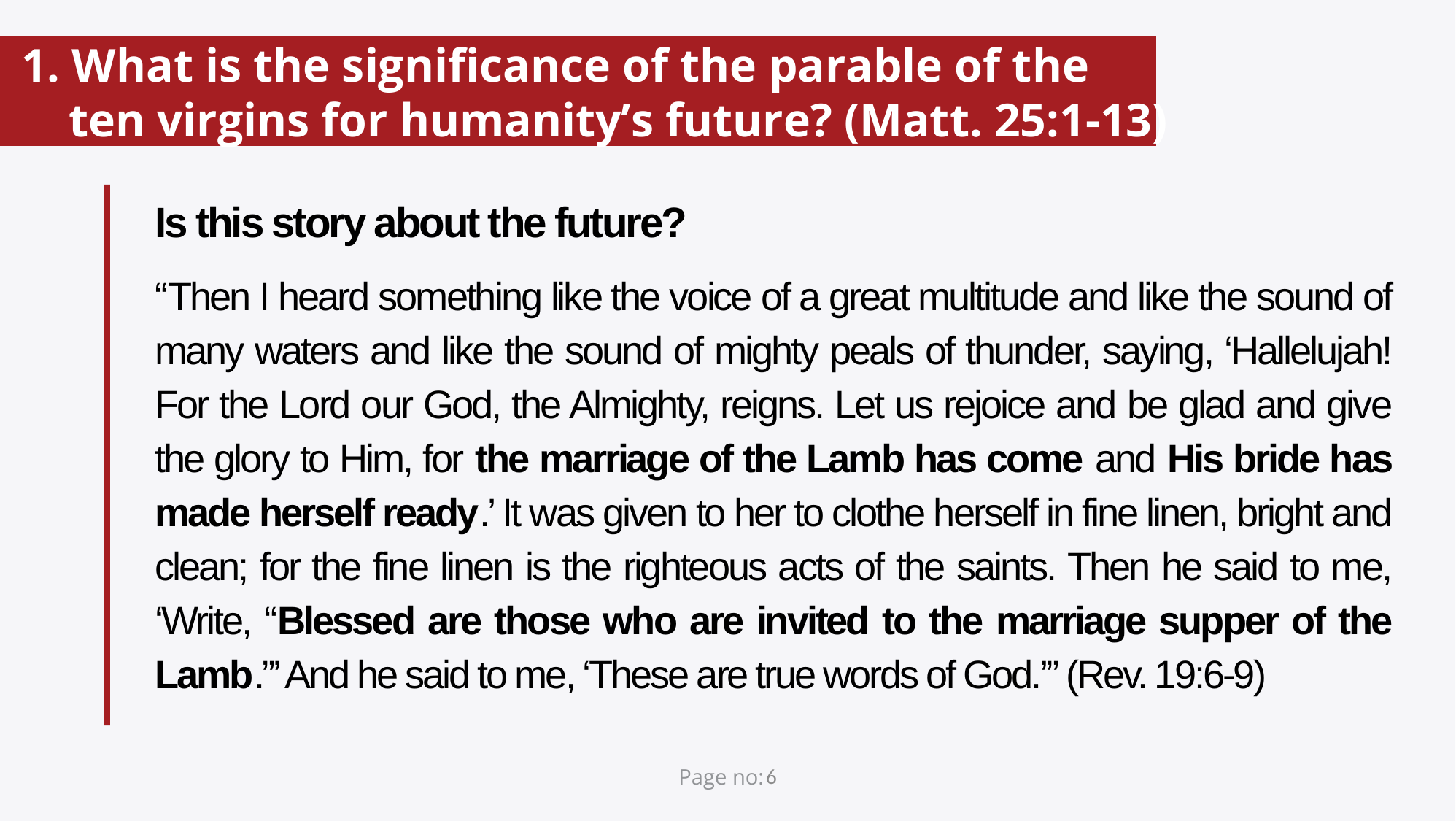

# 1. What is the significance of the parable of the ten virgins for humanity’s future? (Matt. 25:1-13)
Is this story about the future?
“Then I heard something like the voice of a great multitude and like the sound of many waters and like the sound of mighty peals of thunder, saying, ‘Hallelujah! For the Lord our God, the Almighty, reigns. Let us rejoice and be glad and give the glory to Him, for the marriage of the Lamb has come and His bride has made herself ready.’ It was given to her to clothe herself in fine linen, bright and clean; for the fine linen is the righteous acts of the saints. Then he said to me, ‘Write, “Blessed are those who are invited to the marriage supper of the Lamb.”’ And he said to me, ‘These are true words of God.’” (Rev. 19:6-9)